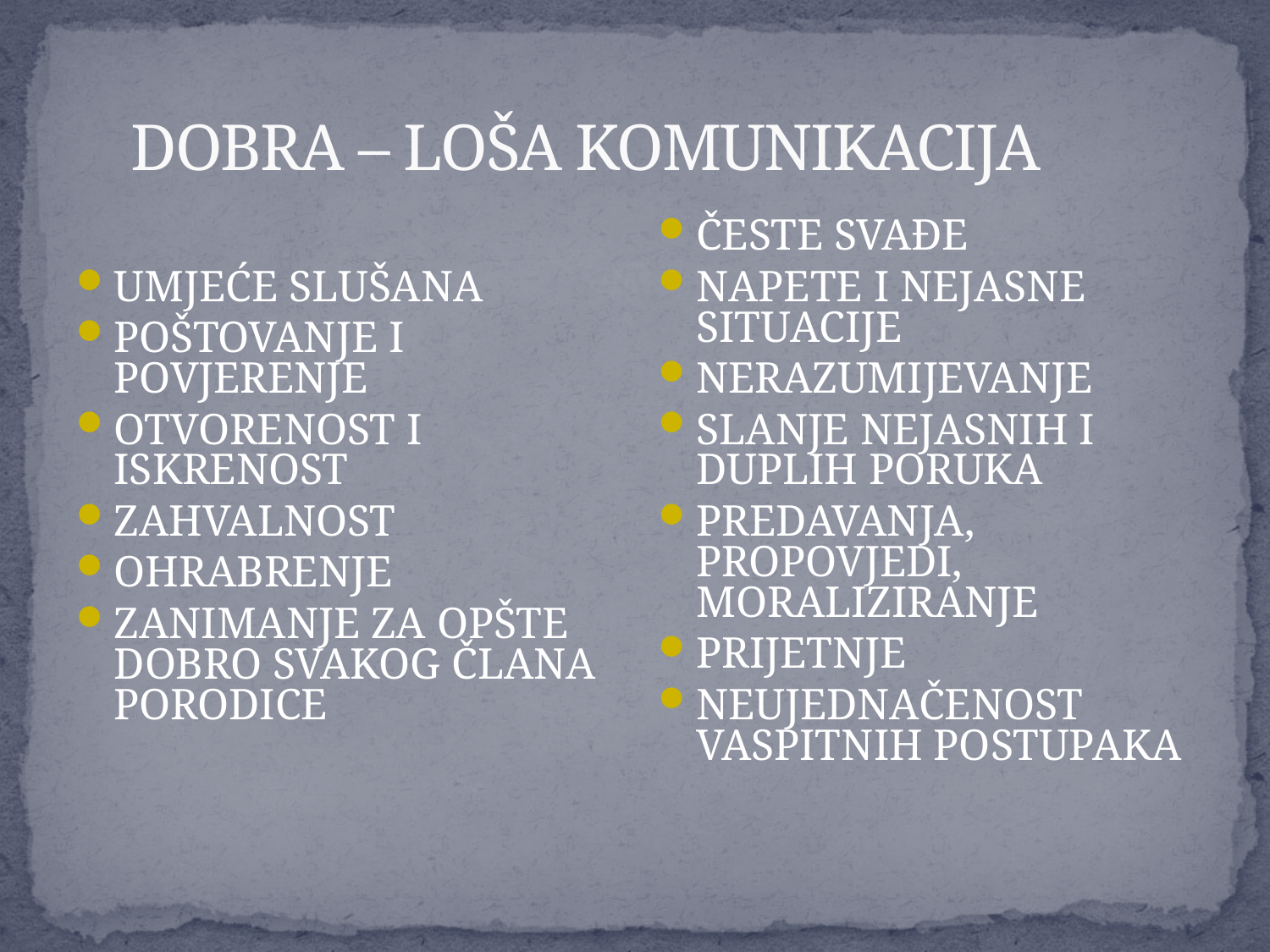

# DOBRA – LOŠA KOMUNIKACIJA

UMJEĆE SLUŠANA
POŠTOVANJE I POVJERENJE
OTVORENOST I ISKRENOST
ZAHVALNOST
OHRABRENJE
ZANIMANJE ZA OPŠTE DOBRO SVAKOG ČLANA PORODICE
ČESTE SVAĐE
NAPETE I NEJASNE SITUACIJE
NERAZUMIJEVANJE
SLANJE NEJASNIH I DUPLIH PORUKA
PREDAVANJA, PROPOVJEDI, MORALIZIRANJE
PRIJETNJE
NEUJEDNAČENOST VASPITNIH POSTUPAKA